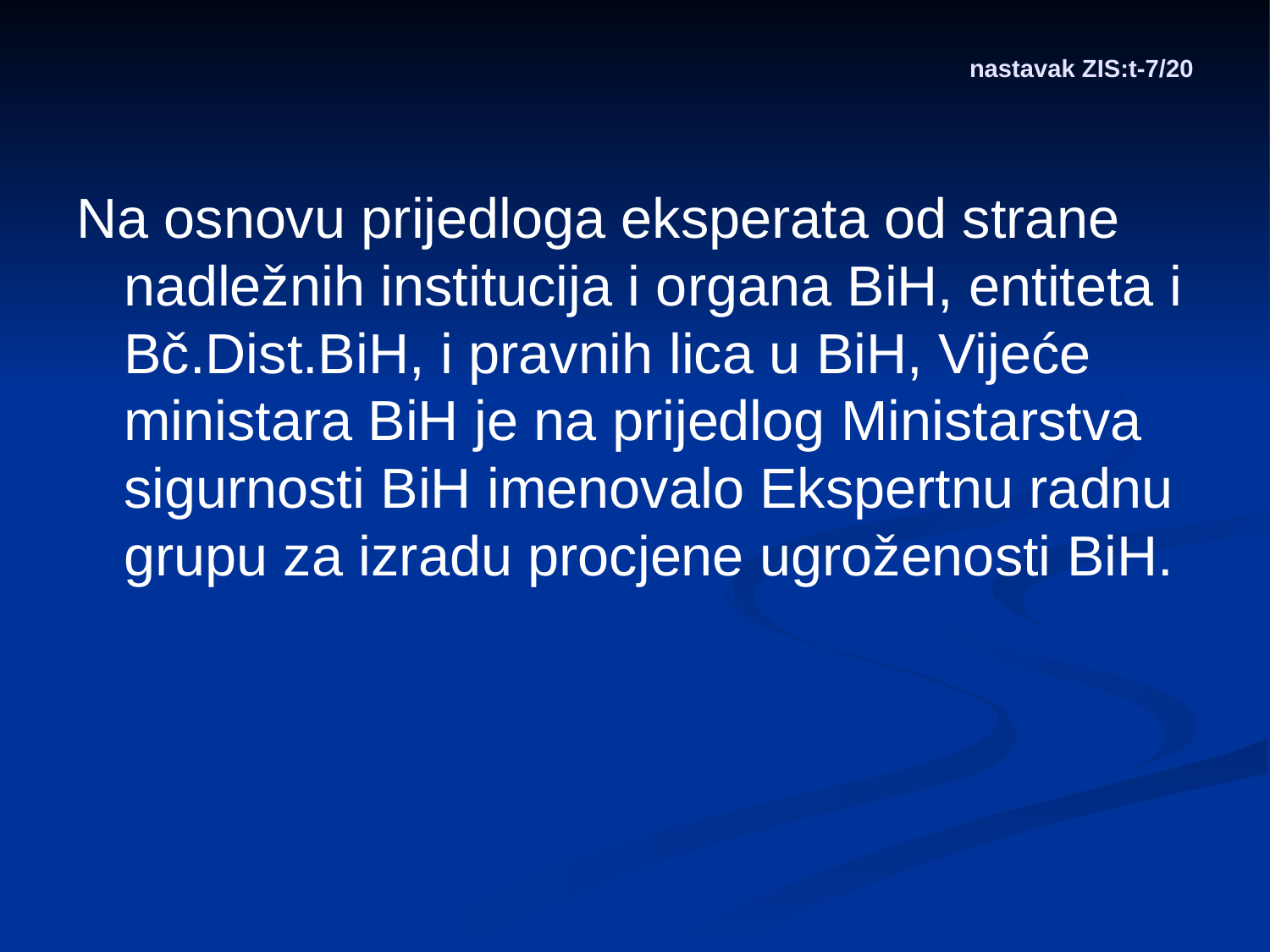

# nastavak ZIS:t-7/20

Na osnovu prijedloga eksperata od strane nadležnih institucija i organa BiH, entiteta i Bč.Dist.BiH, i pravnih lica u BiH, Vijeće ministara BiH je na prijedlog Ministarstva sigurnosti BiH imenovalo Ekspertnu radnu grupu za izradu procjene ugroženosti BiH.